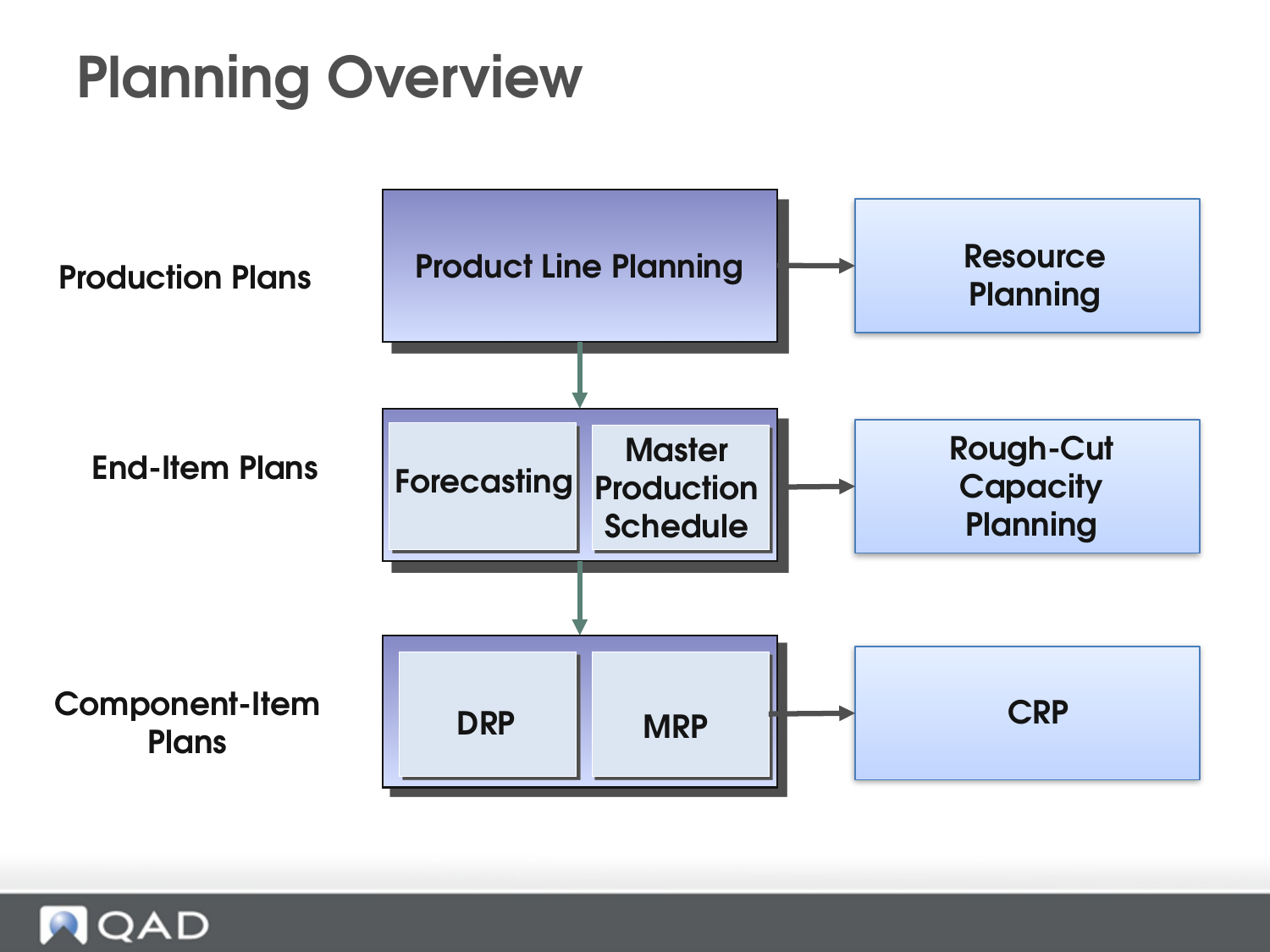

# Planning Overview
Product Line Planning

Resource Planning
Production Plans

Rough-Cut Capacity Planning

Master
Production
Schedule

End-Item Plans
Forecasting

Component-Item Plans
CRP
DRP
MRP